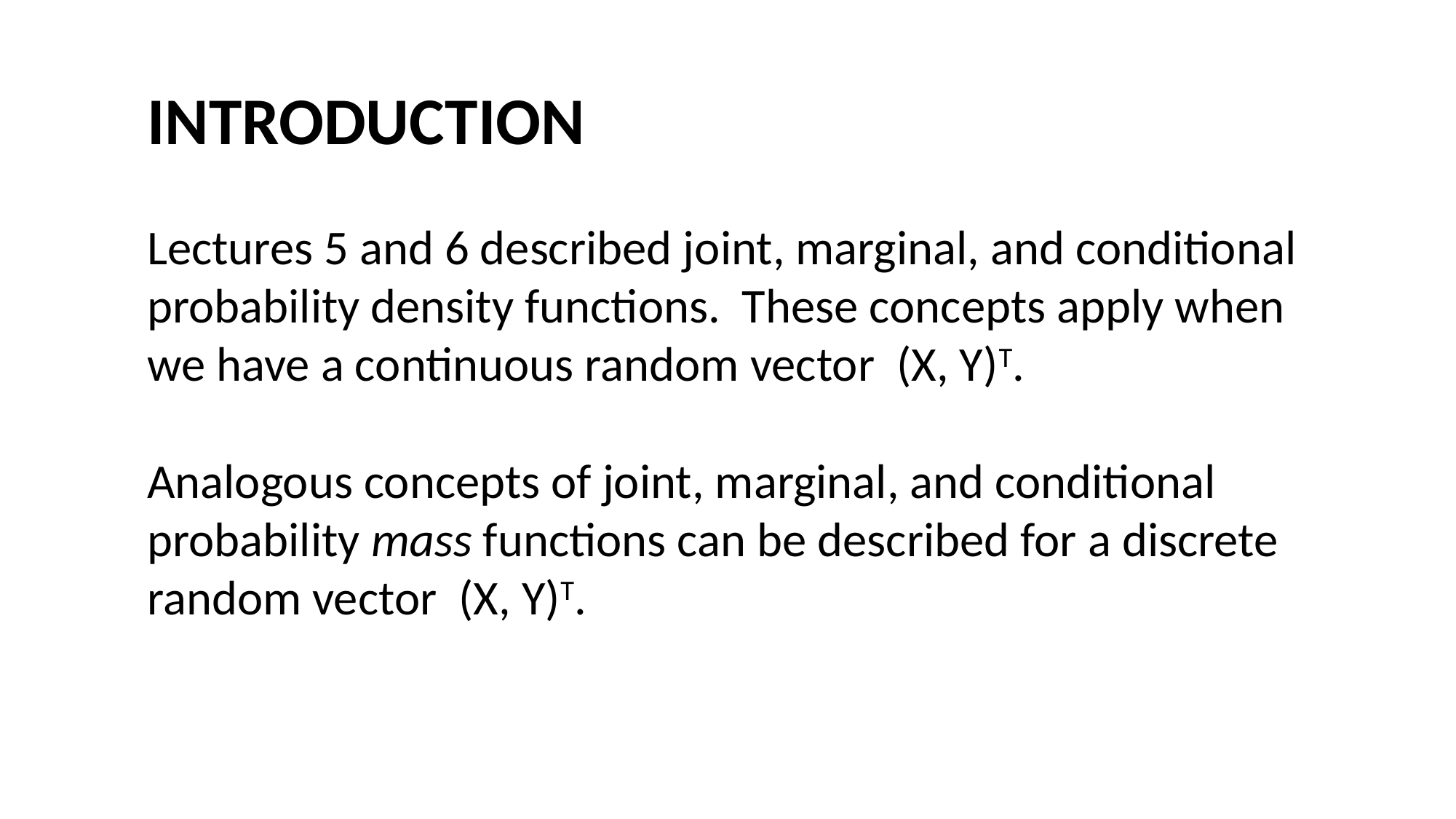

#
INTRODUCTION

Lectures 5 and 6 described joint, marginal, and conditional probability density functions.  These concepts apply when we have a continuous random vector  (X, Y)T.

Analogous concepts of joint, marginal, and conditional probability mass functions can be described for a discrete random vector  (X, Y)T.